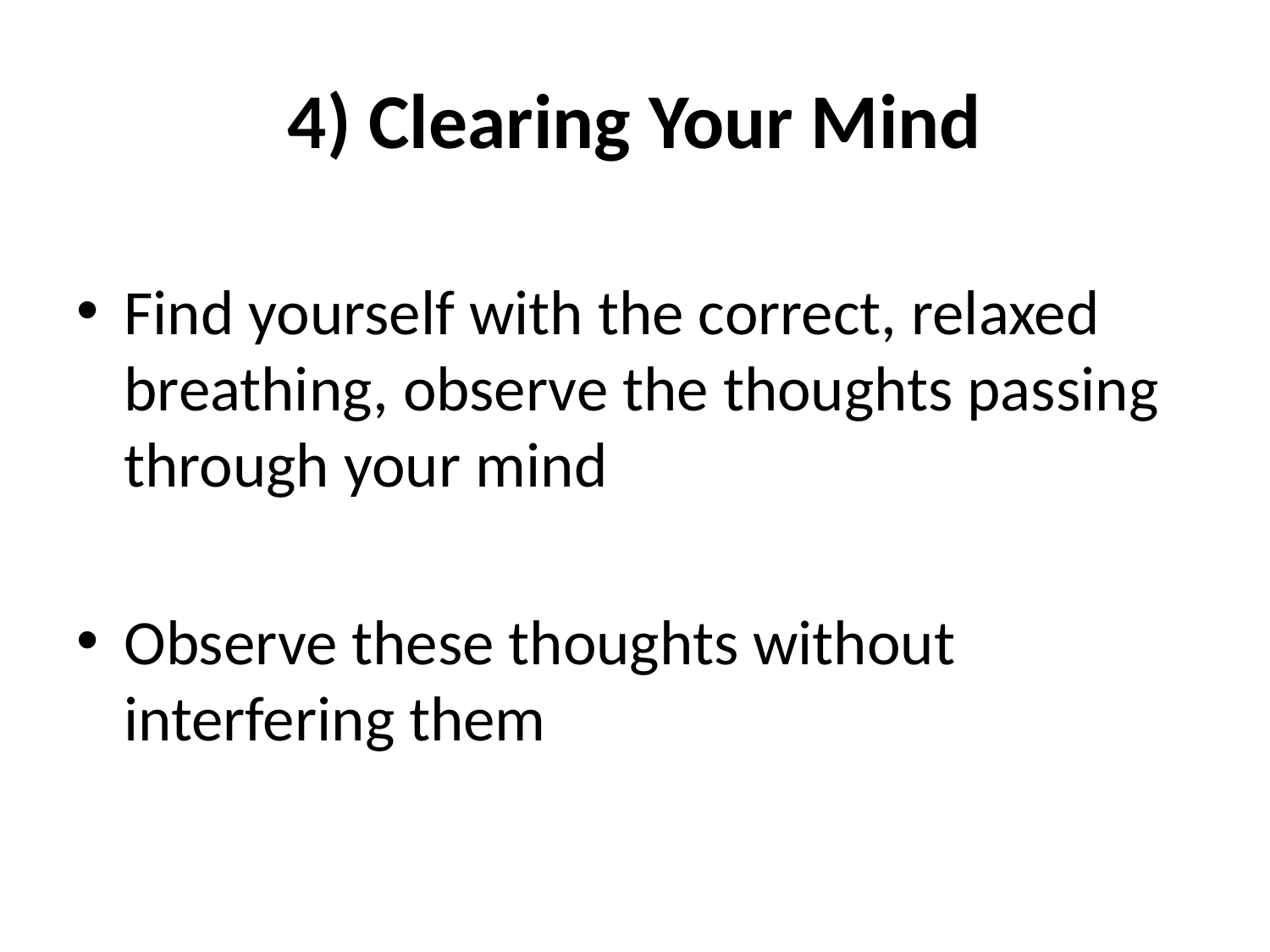

# 4) Clearing Your Mind
Find yourself with the correct, relaxed breathing, observe the thoughts passing through your mind

Observe these thoughts without interfering them